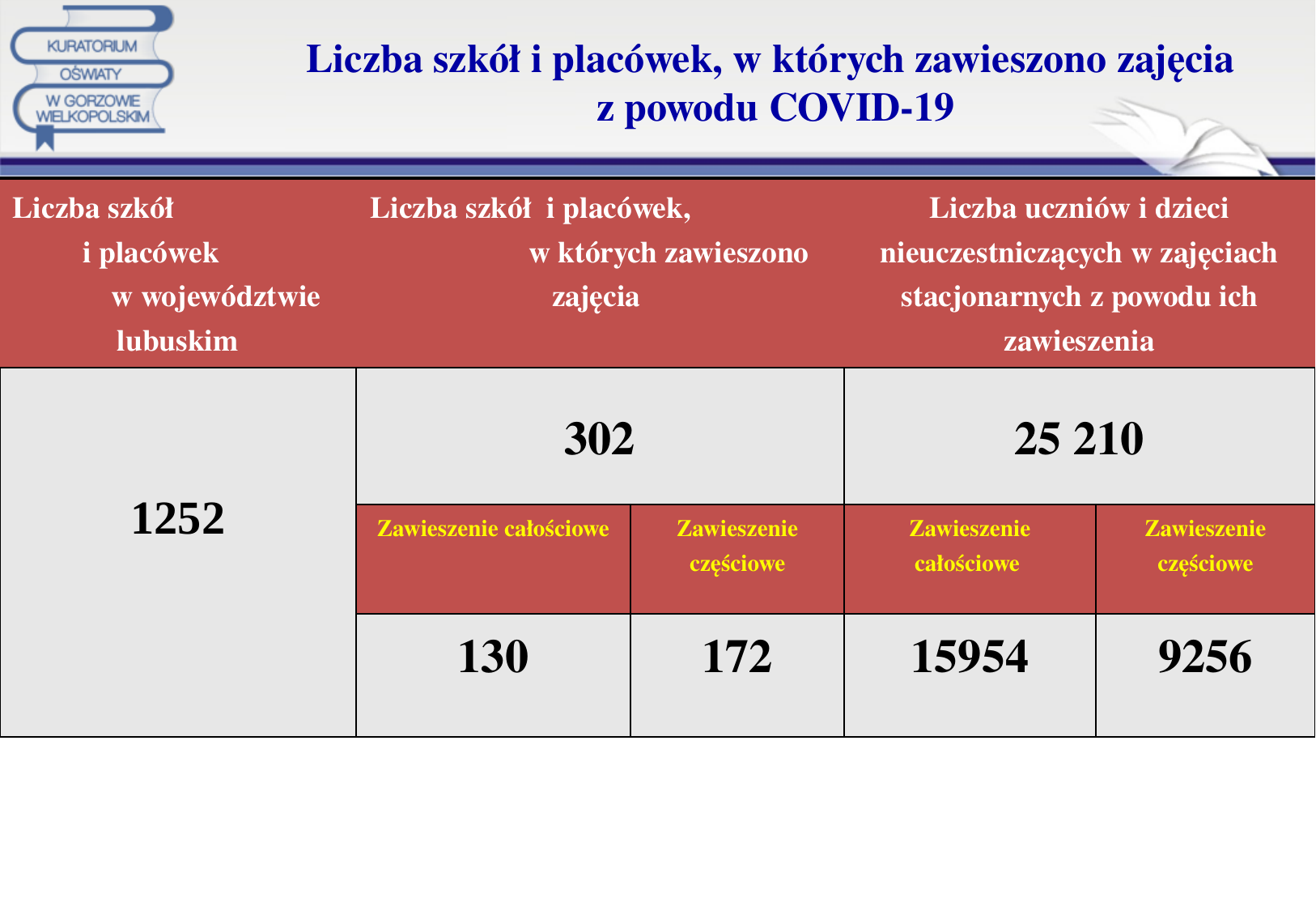

# Liczba szkół i placówek, w których zawieszono zajęcia z powodu COVID-19
| Liczba szkół i placówek w województwie lubuskim | Liczba szkół i placówek, w których zawieszono zajęcia |  | Liczba uczniów i dzieci nieuczestniczących w zajęciach stacjonarnych z powodu ich zawieszenia |  |
| --- | --- | --- | --- | --- |
| 1252 | 302 |  | 25 210 |  |
|  | Zawieszenie całościowe | Zawieszenie częściowe | Zawieszenie całościowe | Zawieszenie częściowe |
|  | 130 | 172 | 15954 | 9256 |